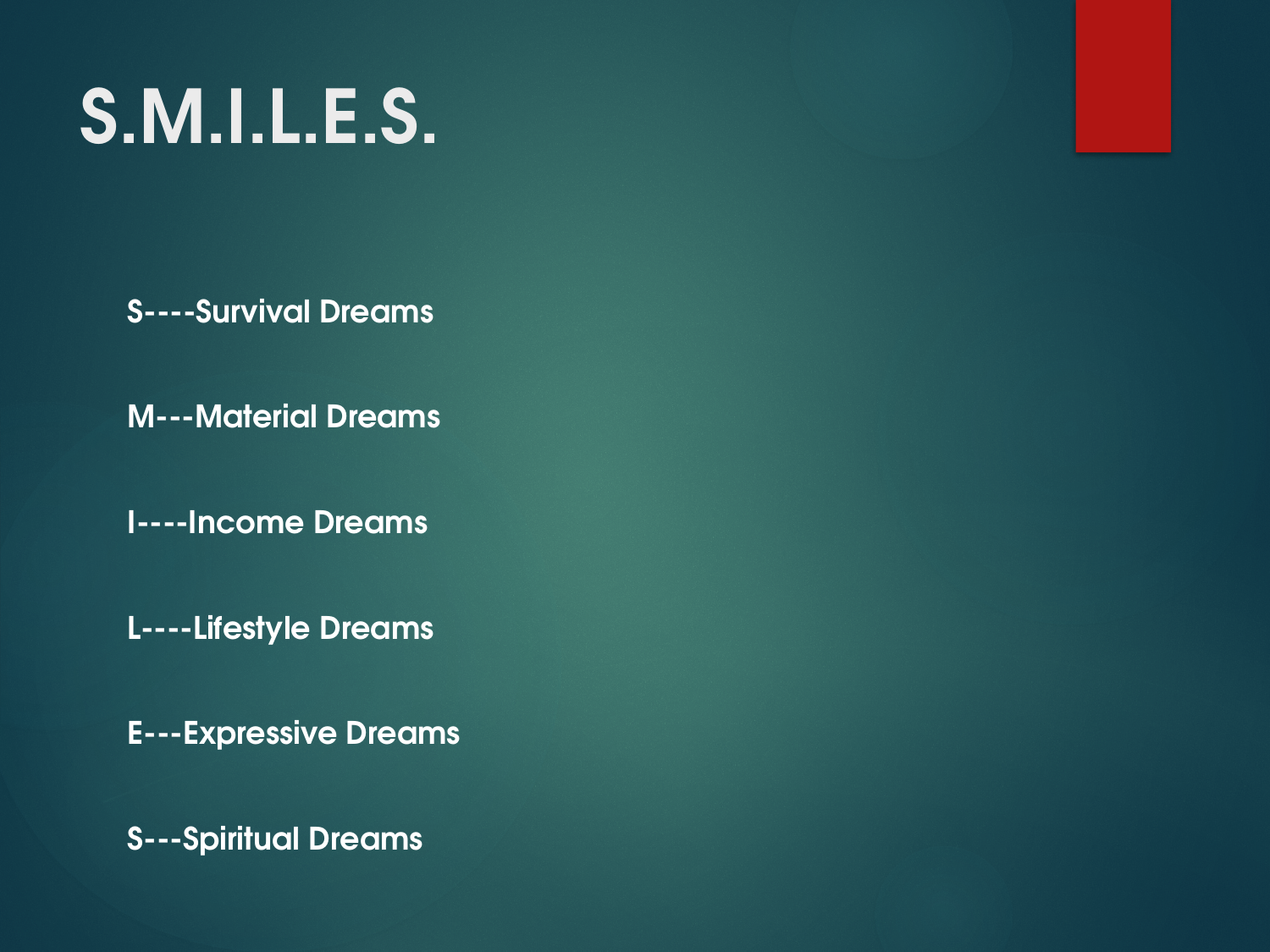

# S.M.I.L.E.S.
S----Survival Dreams

M---Material Dreams

I----Income Dreams

L----Lifestyle Dreams

E---Expressive Dreams

S---Spiritual Dreams